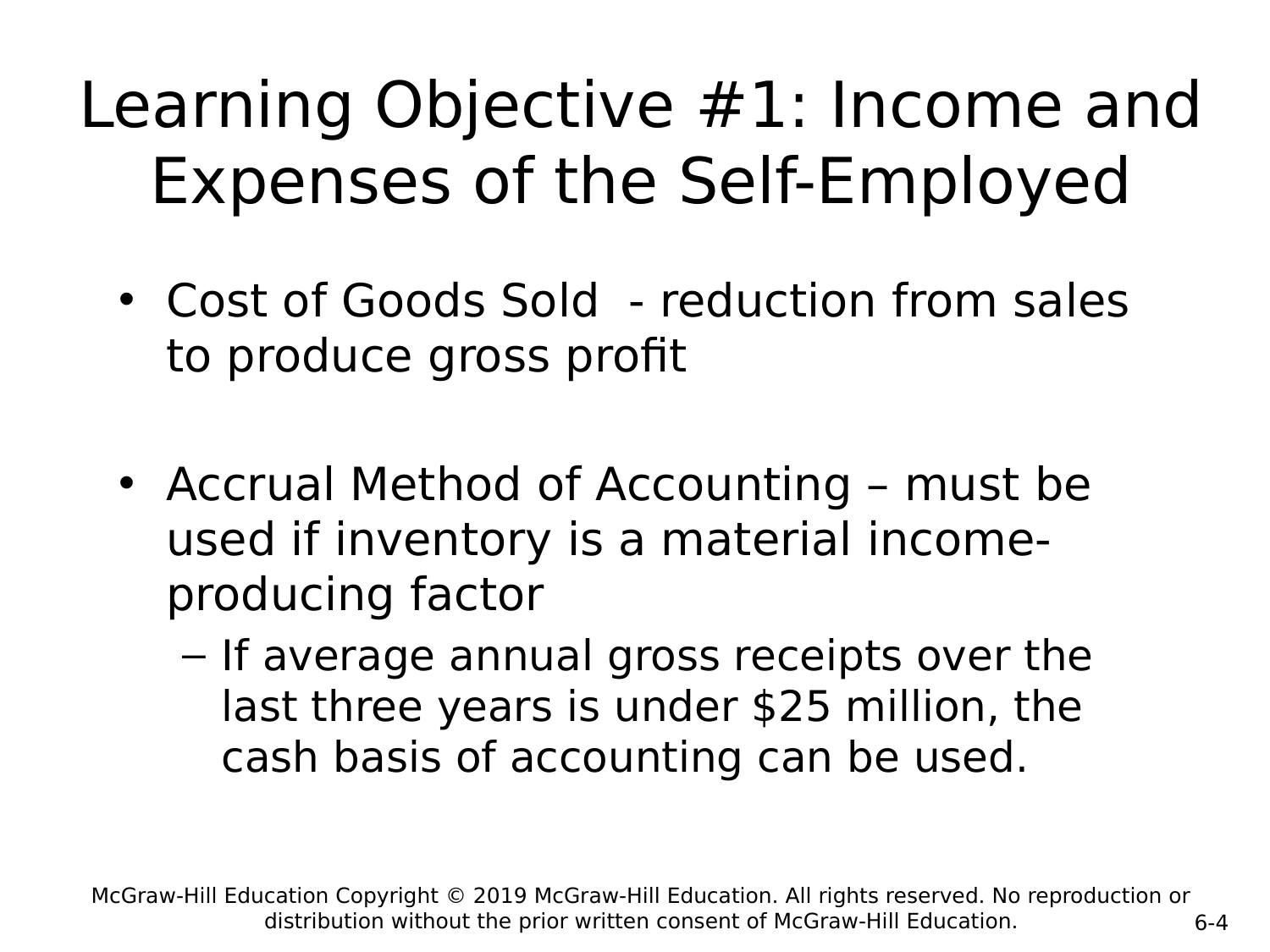

Learning Objective #1: Income and Expenses of the Self-Employed
Cost of Goods Sold  - reduction from sales to produce gross profit

Accrual Method of Accounting – must be used if inventory is a material income-producing factor
If average annual gross receipts over the last three years is under $25 million, the cash basis of accounting can be used.

McGraw-Hill Education Copyright © 2019 McGraw-Hill Education. All rights reserved. No reproduction or distribution without the prior written consent of McGraw-Hill Education.
6-4